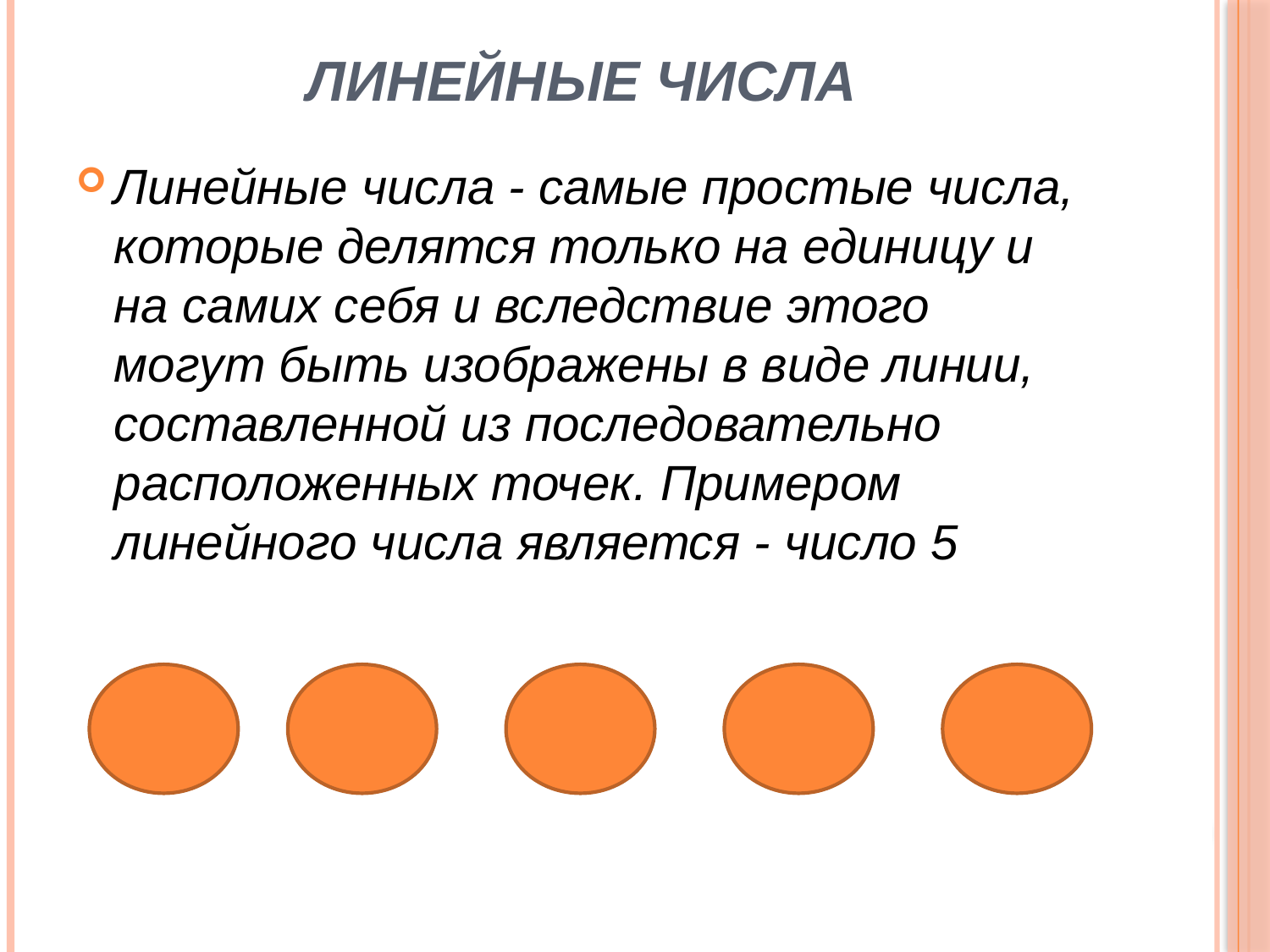

# Линейные числа
Линейные числа - самые простые числа, которые делятся только на единицу и на самих себя и вследствие этого могут быть изображены в виде линии, составленной из последовательно расположенных точек. Примером линейного числа является - число 5